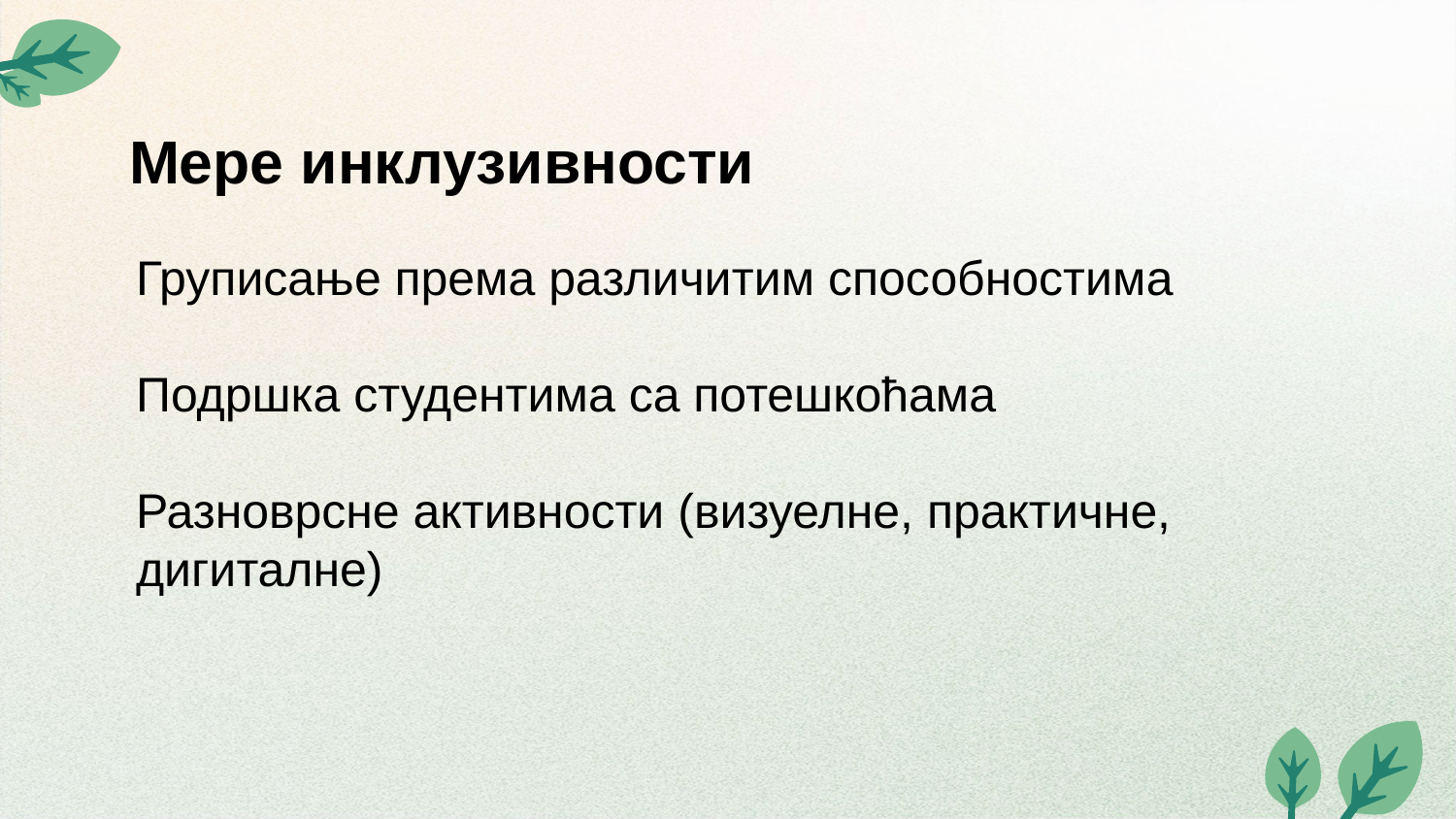

# Мере инклузивности
Груписање према различитим способностима

Подршка студентима са потешкоћама

Разноврсне активности (визуелне, практичне, дигиталне)